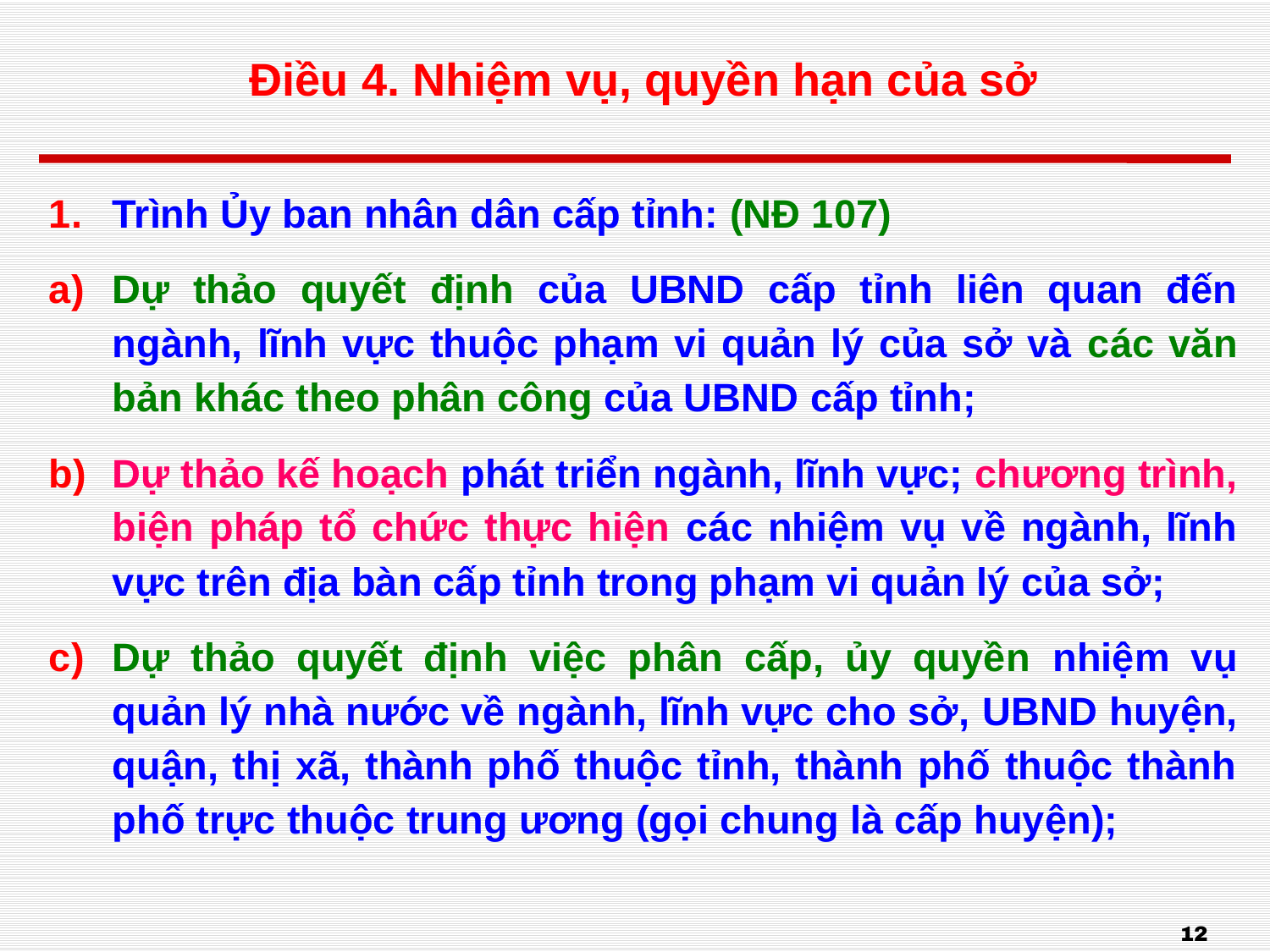

# Điều 4. Nhiệm vụ, quyền hạn của sở
Trình Ủy ban nhân dân cấp tỉnh: (NĐ 107)
Dự thảo quyết định của UBND cấp tỉnh liên quan đến ngành, lĩnh vực thuộc phạm vi quản lý của sở và các văn bản khác theo phân công của UBND cấp tỉnh;
Dự thảo kế hoạch phát triển ngành, lĩnh vực; chương trình, biện pháp tổ chức thực hiện các nhiệm vụ về ngành, lĩnh vực trên địa bàn cấp tỉnh trong phạm vi quản lý của sở;
Dự thảo quyết định việc phân cấp, ủy quyền nhiệm vụ quản lý nhà nước về ngành, lĩnh vực cho sở, UBND huyện, quận, thị xã, thành phố thuộc tỉnh, thành phố thuộc thành phố trực thuộc trung ương (gọi chung là cấp huyện);